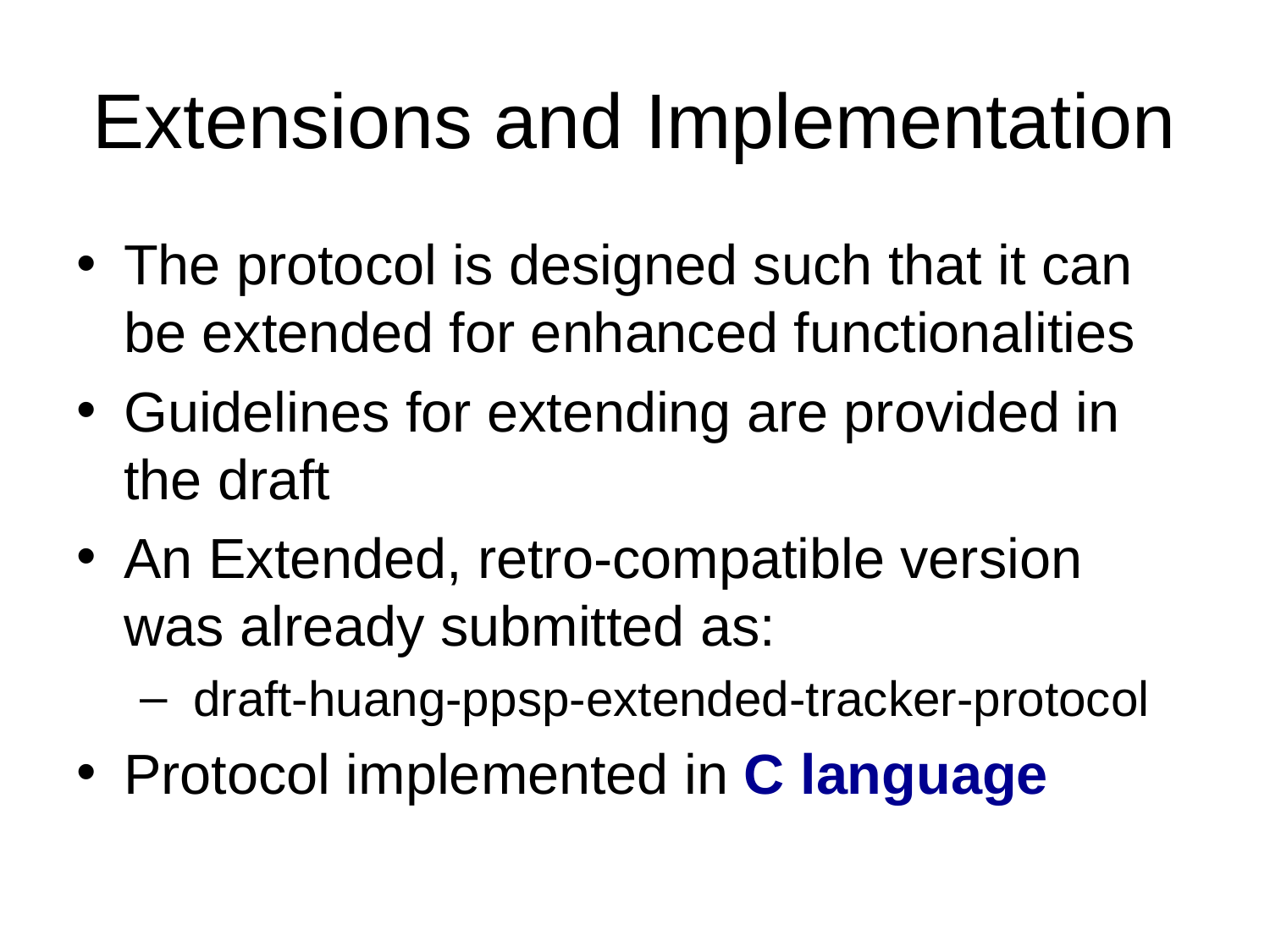

# Extensions and Implementation
The protocol is designed such that it can be extended for enhanced functionalities
Guidelines for extending are provided in the draft
An Extended, retro-compatible version was already submitted as:
 draft-huang-ppsp-extended-tracker-protocol
Protocol implemented in C language